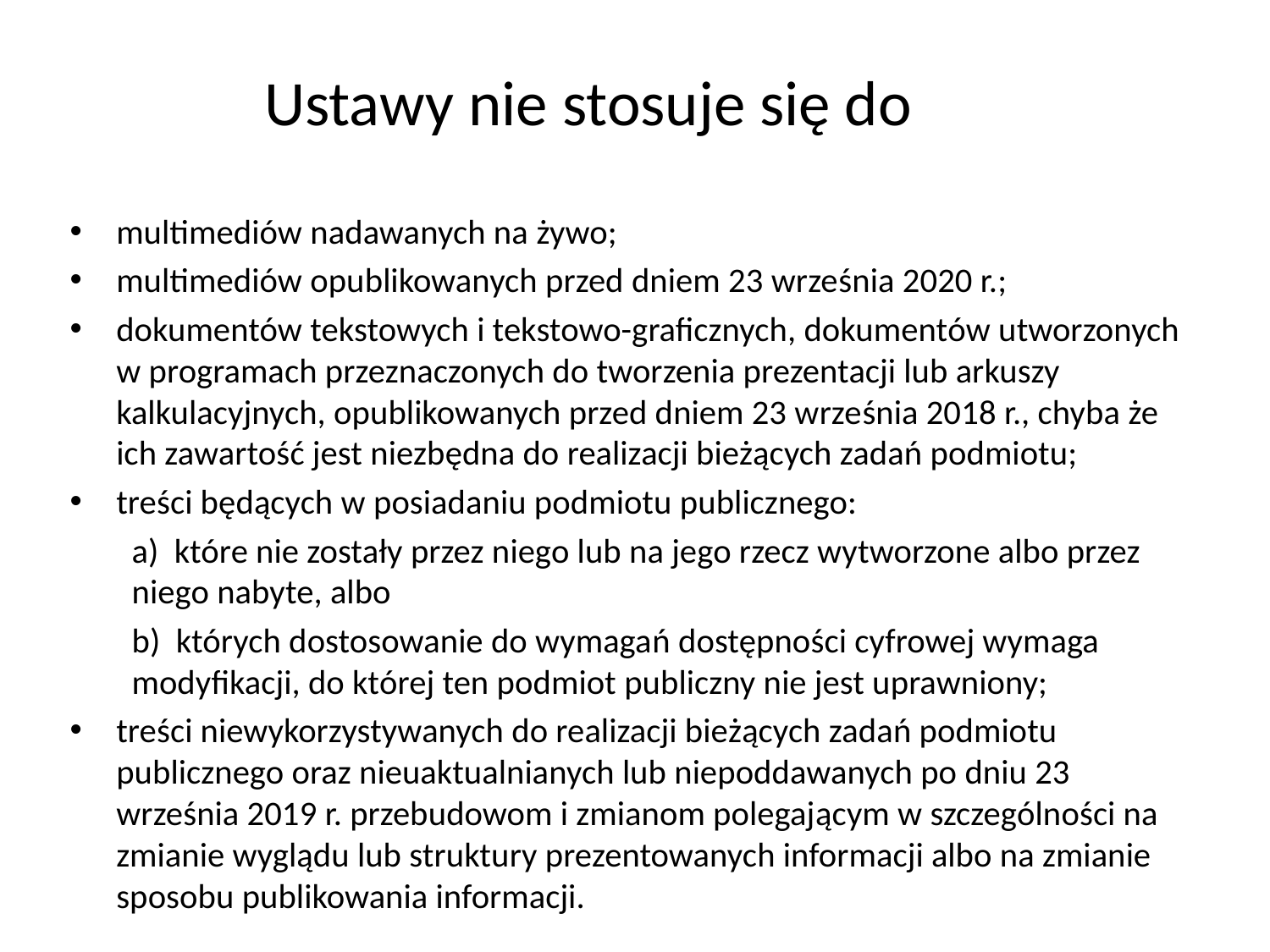

# Ustawy nie stosuje się do
multimediów nadawanych na żywo;
multimediów opublikowanych przed dniem 23 września 2020 r.;
dokumentów tekstowych i tekstowo-graficznych, dokumentów utworzonych w programach przeznaczonych do tworzenia prezentacji lub arkuszy kalkulacyjnych, opublikowanych przed dniem 23 września 2018 r., chyba że ich zawartość jest niezbędna do realizacji bieżących zadań podmiotu;
treści będących w posiadaniu podmiotu publicznego:
a)  które nie zostały przez niego lub na jego rzecz wytworzone albo przez niego nabyte, albo
b)  których dostosowanie do wymagań dostępności cyfrowej wymaga modyfikacji, do której ten podmiot publiczny nie jest uprawniony;
treści niewykorzystywanych do realizacji bieżących zadań podmiotu publicznego oraz nieuaktualnianych lub niepoddawanych po dniu 23 września 2019 r. przebudowom i zmianom polegającym w szczególności na zmianie wyglądu lub struktury prezentowanych informacji albo na zmianie sposobu publikowania informacji.